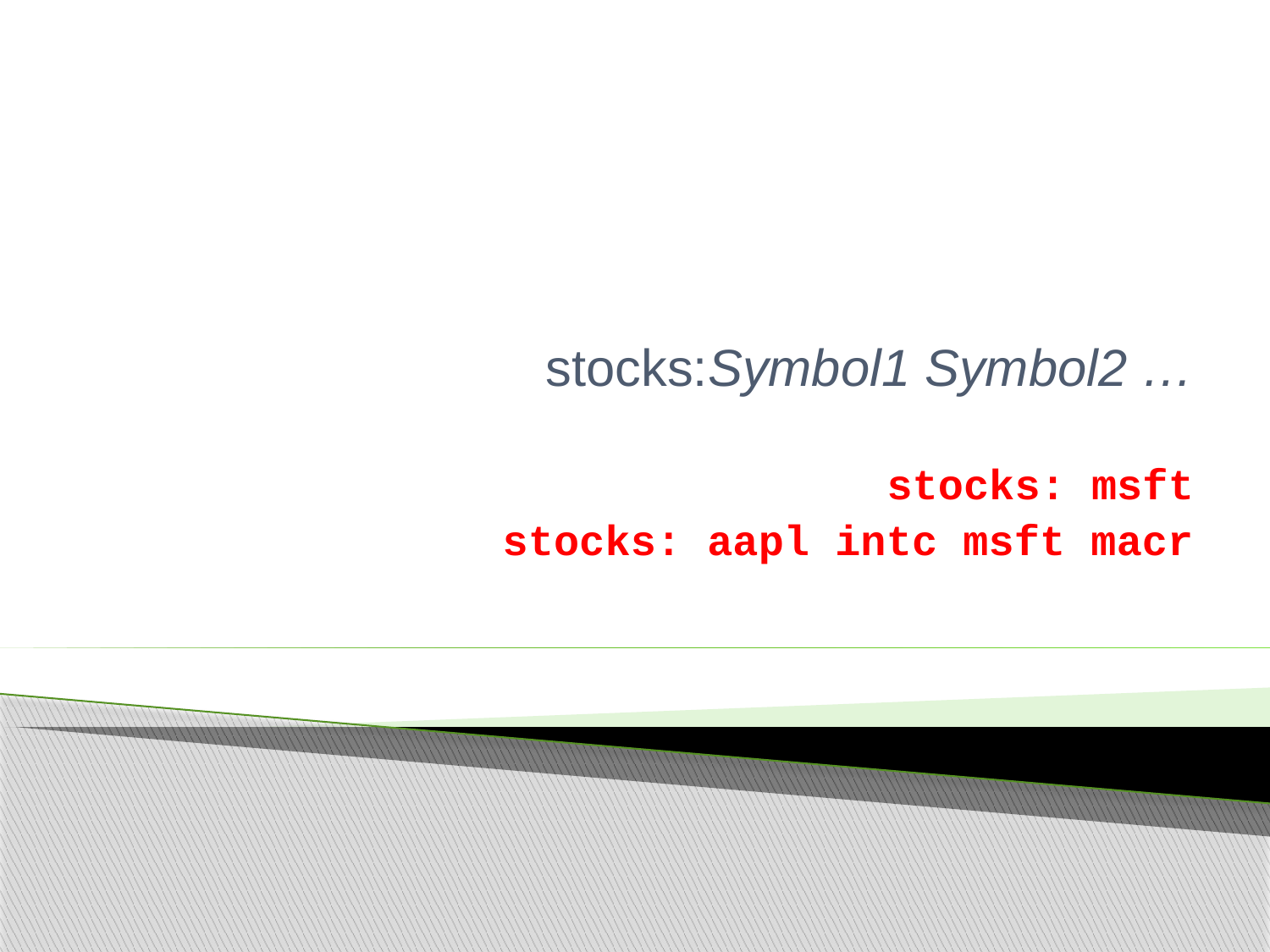

stocks:Symbol1 Symbol2 …

stocks: msft
stocks: aapl intc msft macr